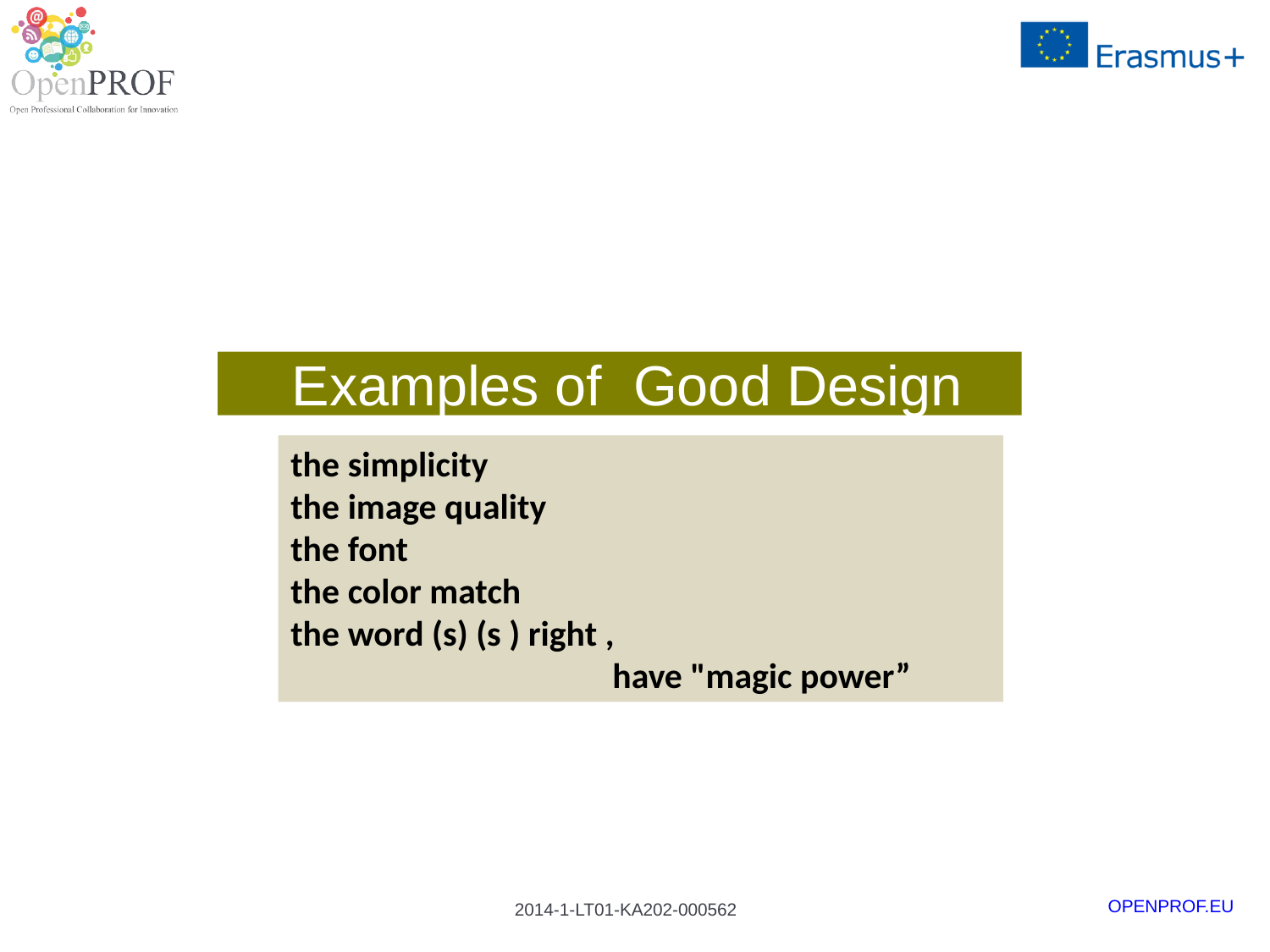

# Examples of  Good Design
the simplicity
the image quality
the font
the color match
the word (s) (s ) right ,
                                        have "magic power”